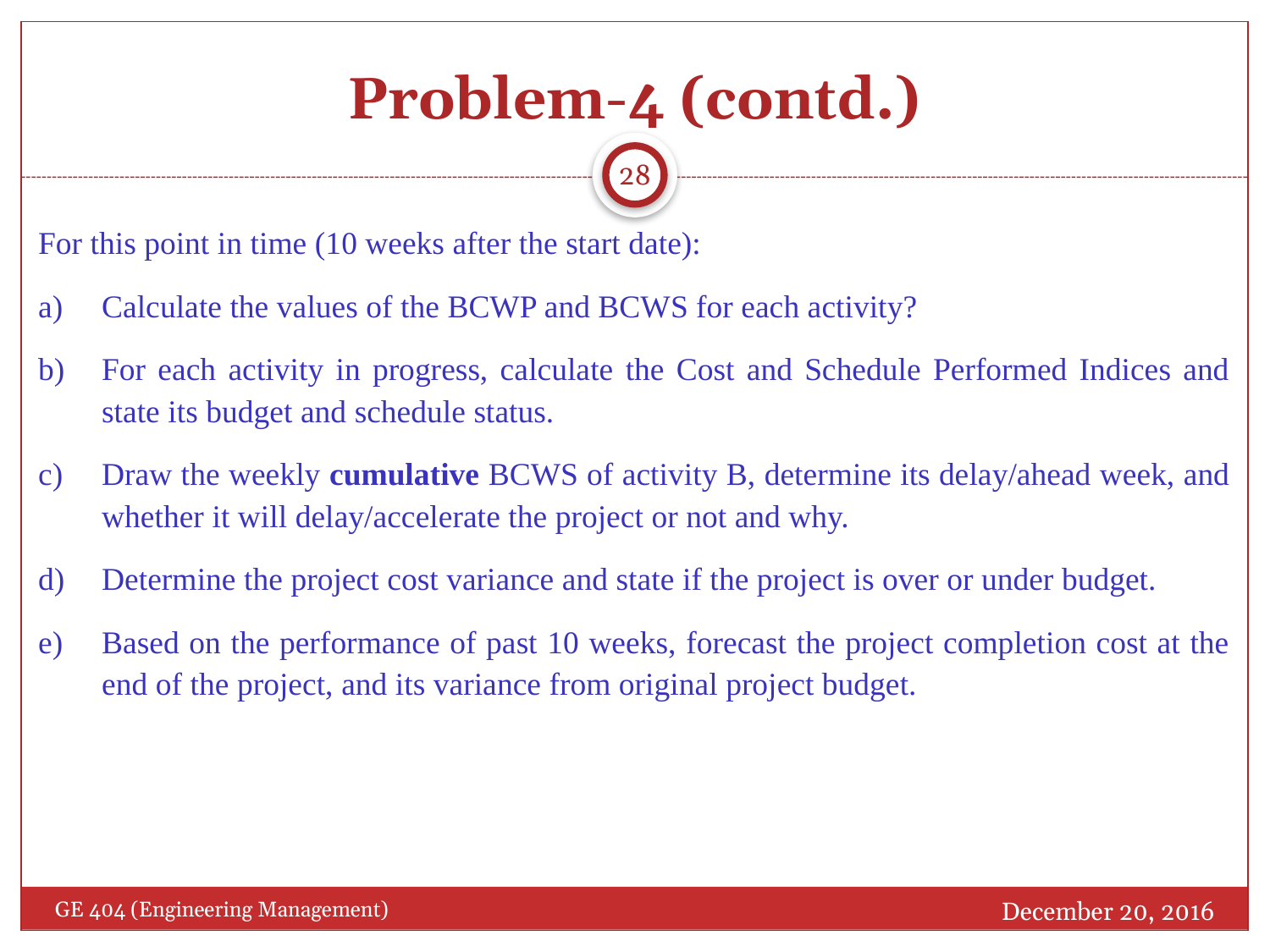

# Problem-4 (contd.)
28
For this point in time (10 weeks after the start date):
Calculate the values of the BCWP and BCWS for each activity?
For each activity in progress, calculate the Cost and Schedule Performed Indices and state its budget and schedule status.
Draw the weekly cumulative BCWS of activity B, determine its delay/ahead week, and whether it will delay/accelerate the project or not and why.
Determine the project cost variance and state if the project is over or under budget.
Based on the performance of past 10 weeks, forecast the project completion cost at the end of the project, and its variance from original project budget.
December 20, 2016
GE 404 (Engineering Management)